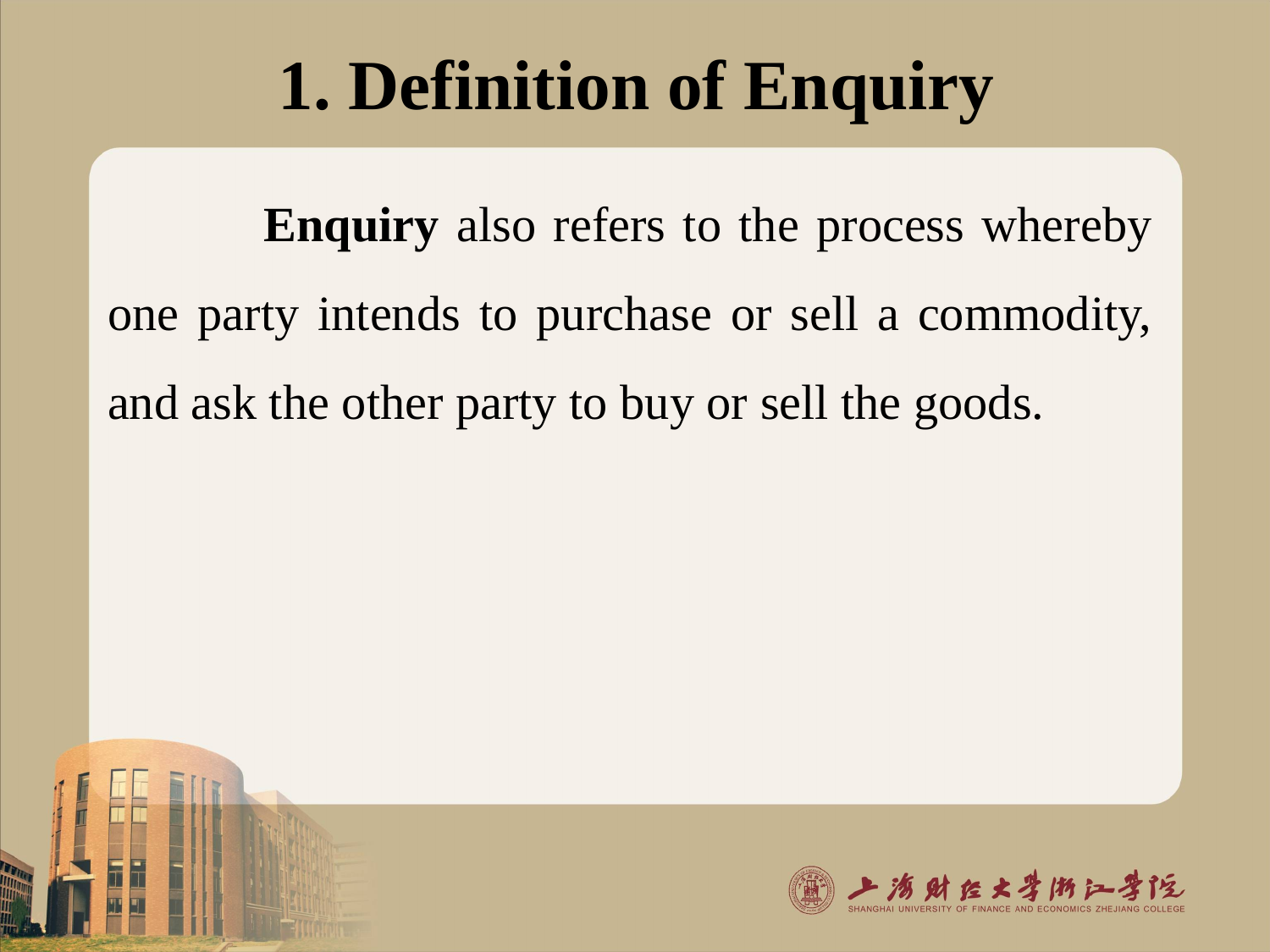

# 1. Definition of Enquiry
         Enquiry also refers to the process whereby one party intends to purchase or sell a commodity, and ask the other party to buy or sell the goods.